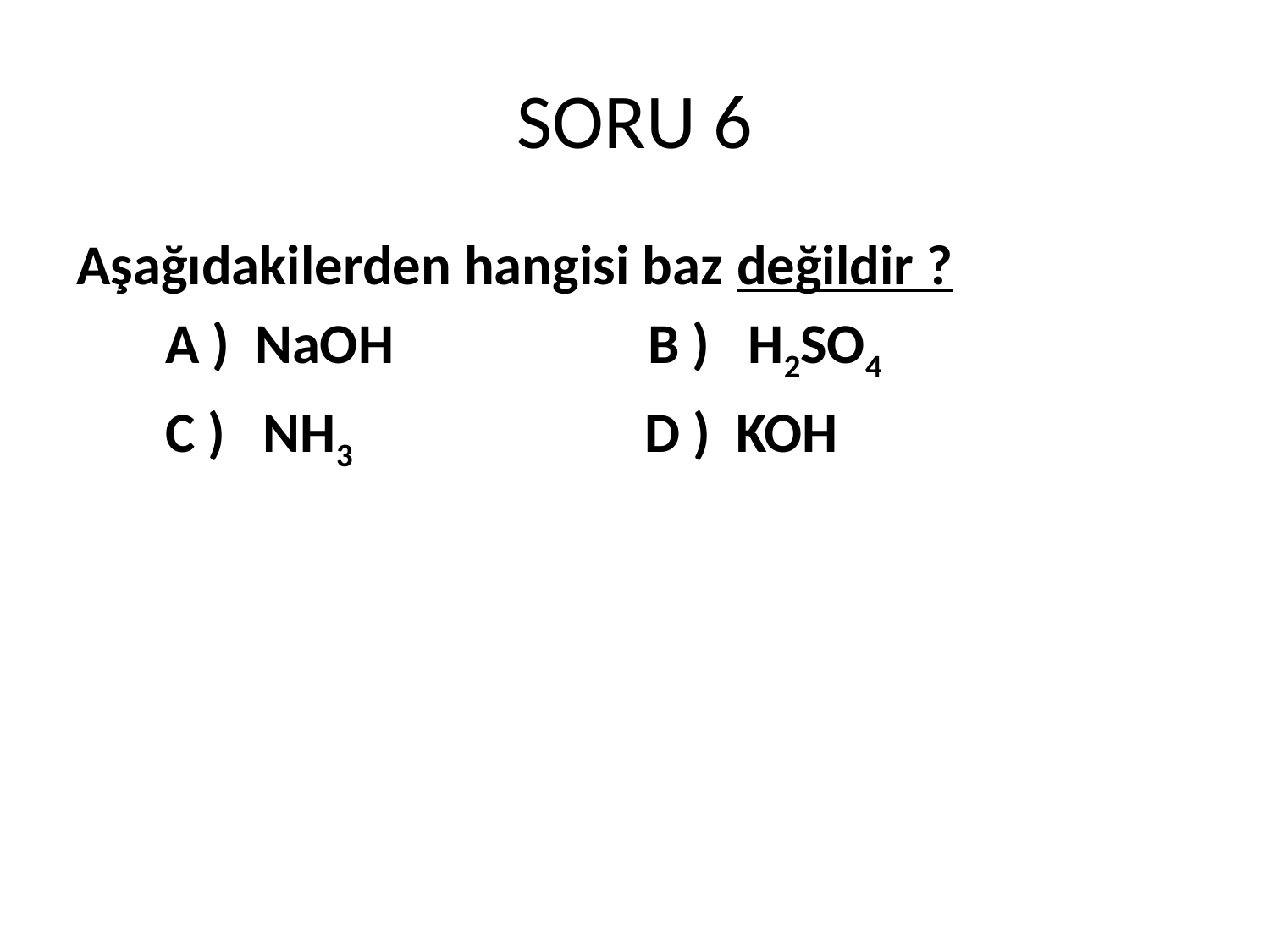

# SORU 6
Aşağıdakilerden hangisi baz değildir ?
       A )  NaOH                    B )   H2SO4
       C )   NH3                       D )  KOH